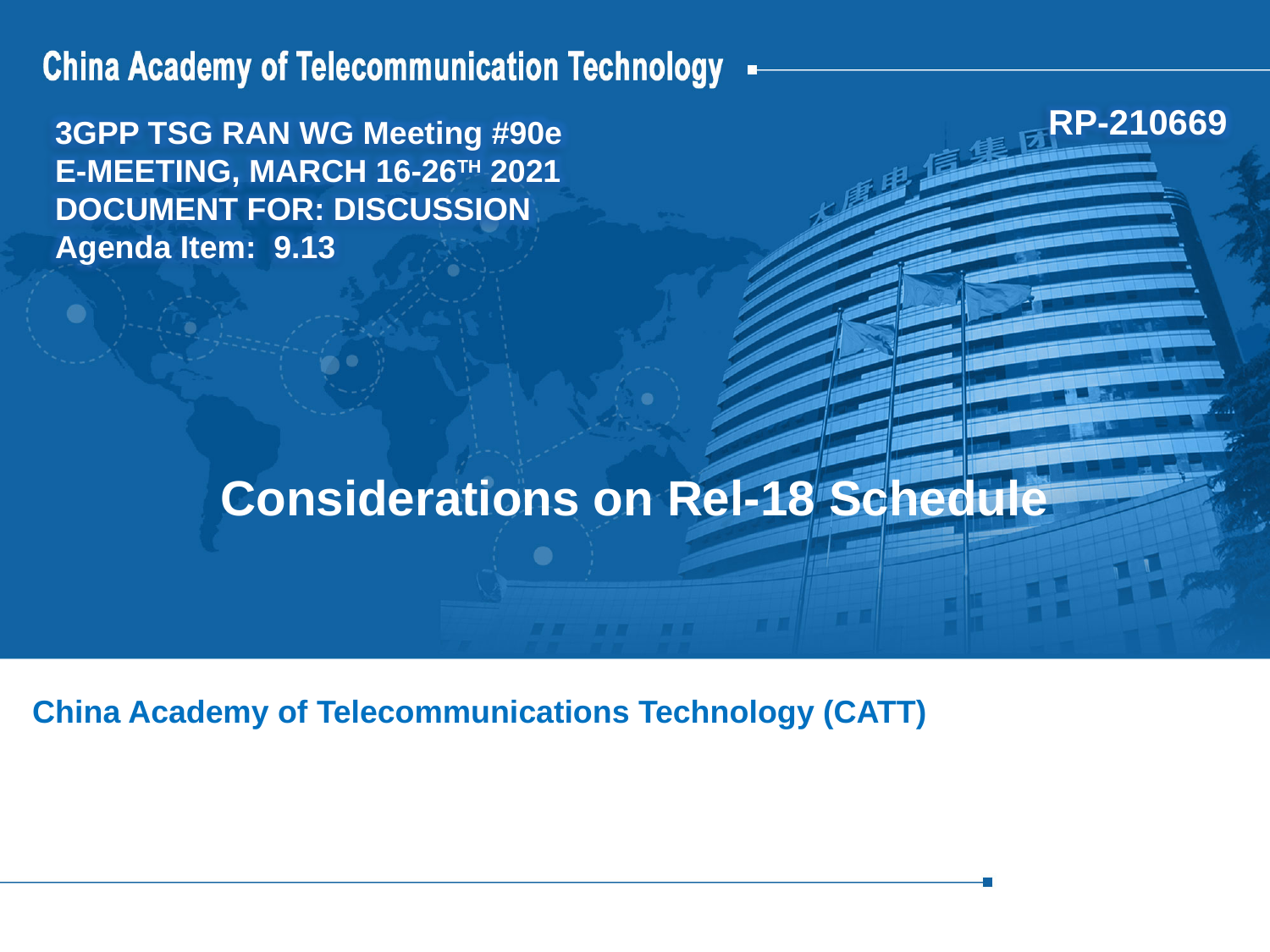

RP-210669
3GPP TSG RAN WG Meeting #90e
E-MEETING, March 16-26th 2021
Document for: Discussion
Agenda Item:  9.13
# Considerations on Rel-18 Schedule
China Academy of Telecommunications Technology (CATT)